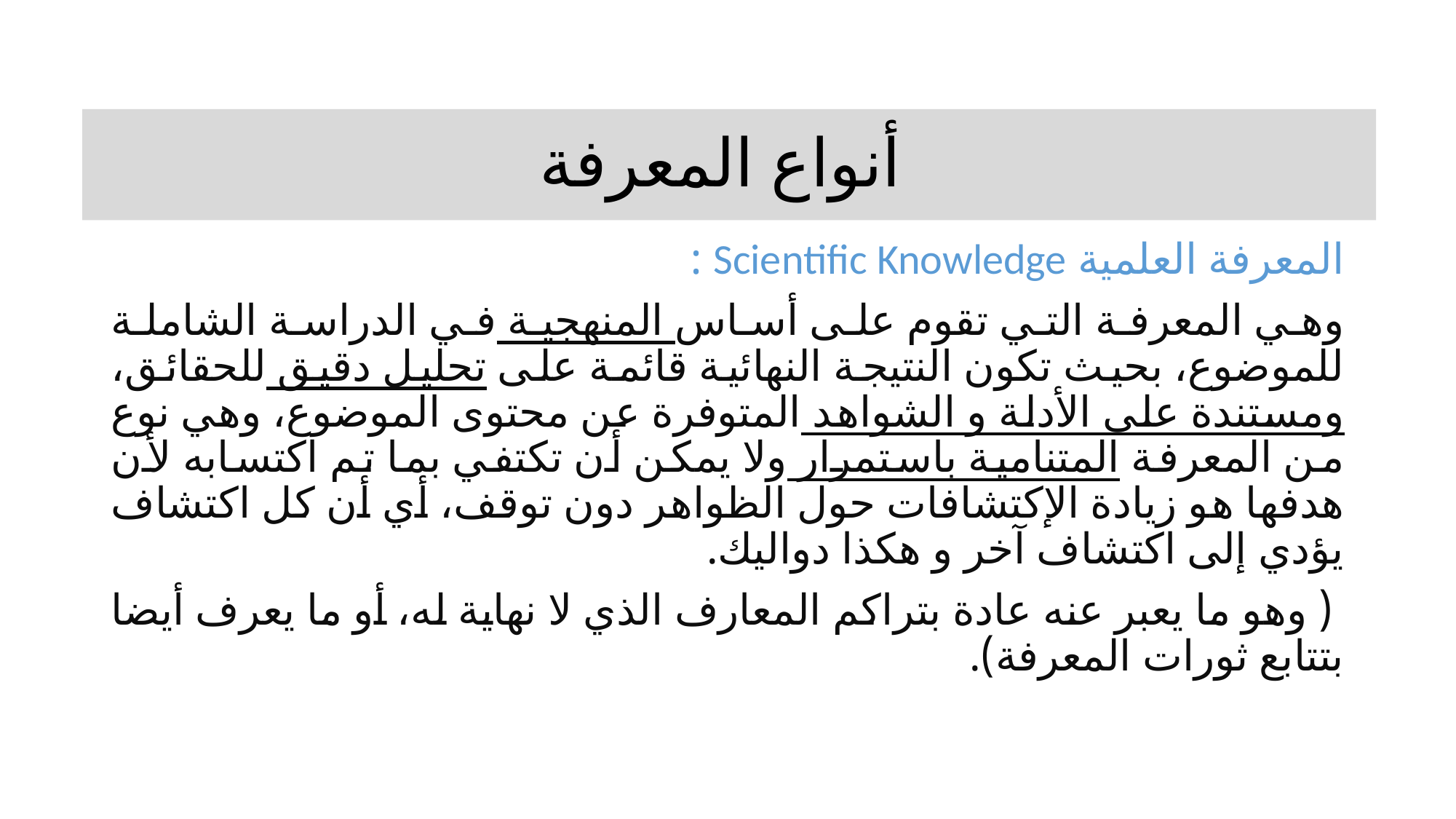

# أنواع المعرفة
المعرفة العلمية Scientific Knowledge :
وهي المعرفة التي تقوم على أساس المنهجية في الدراسة الشاملة للموضوع، بحيث تكون النتيجة النهائية قائمة على تحليل دقيق للحقائق، ومستندة على الأدلة و الشواهد المتوفرة عن محتوى الموضوع، وهي نوع من المعرفة المتنامية باستمرار ولا يمكن أن تكتفي بما تم اكتسابه لأن هدفها هو زيادة الإكتشافات حول الظواهر دون توقف، أي أن كل اكتشاف يؤدي إلى اكتشاف آخر و هكذا دواليك.
 ( وهو ما يعبر عنه عادة بتراكم المعارف الذي لا نهاية له، أو ما يعرف أيضا بتتابع ثورات المعرفة).